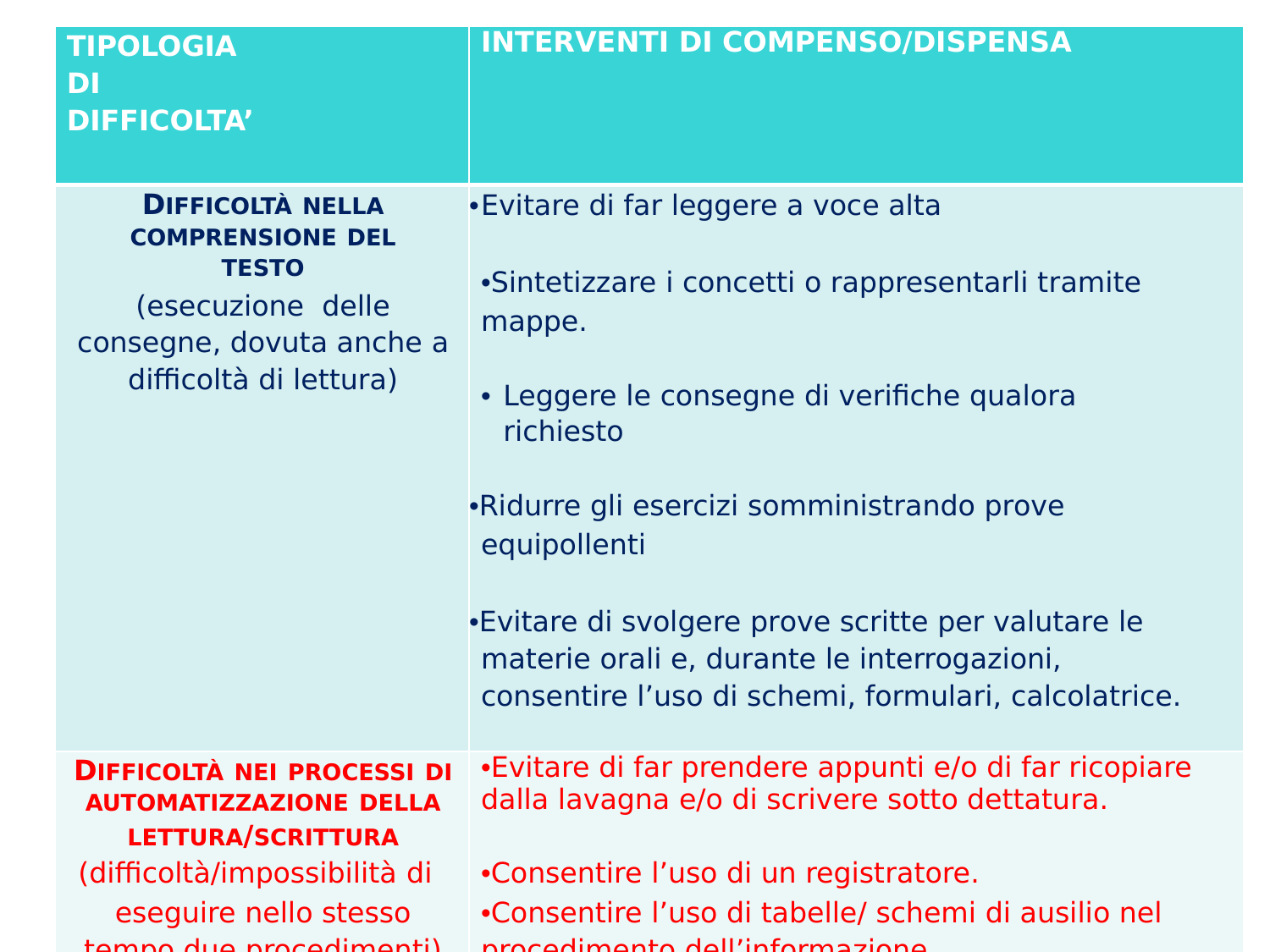

| TIPOLOGIA DI DIFFICOLTA’ | INTERVENTI DI COMPENSO/DISPENSA |
| --- | --- |
| DIFFICOLTÀ NELLA COMPRENSIONE DEL TESTO (esecuzione delle consegne, dovuta anche a difficoltà di lettura) | Evitare di far leggere a voce alta •Sintetizzare i concetti o rappresentarli tramite mappe. Leggere le consegne di verifiche qualora richiesto Ridurre gli esercizi somministrando prove equipollenti Evitare di svolgere prove scritte per valutare le materie orali e, durante le interrogazioni, consentire l’uso di schemi, formulari, calcolatrice. |
| DIFFICOLTÀ NEI PROCESSI DI AUTOMATIZZAZIONE DELLA LETTURA/SCRITTURA (difficoltà/impossibilità di eseguire nello stesso tempo due procedimenti) | •Evitare di far prendere appunti e/o di far ricopiare dalla lavagna e/o di scrivere sotto dettatura. •Consentire l’uso di un registratore. •Consentire l’uso di tabelle/ schemi di ausilio nel procedimento dell’informazione |